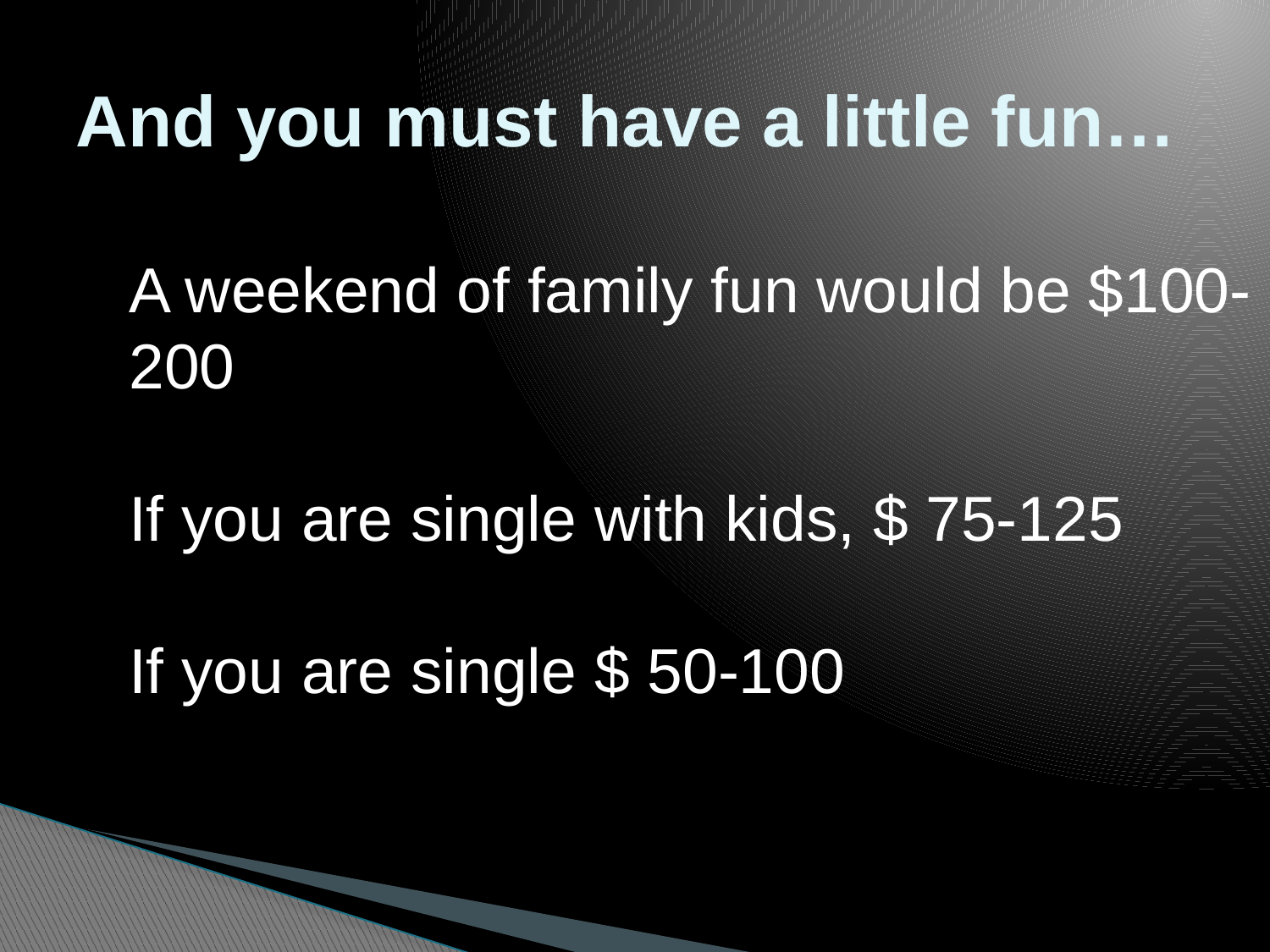

# And you must have a little fun…
A weekend of family fun would be $100-200

If you are single with kids, $ 75-125

If you are single $ 50-100